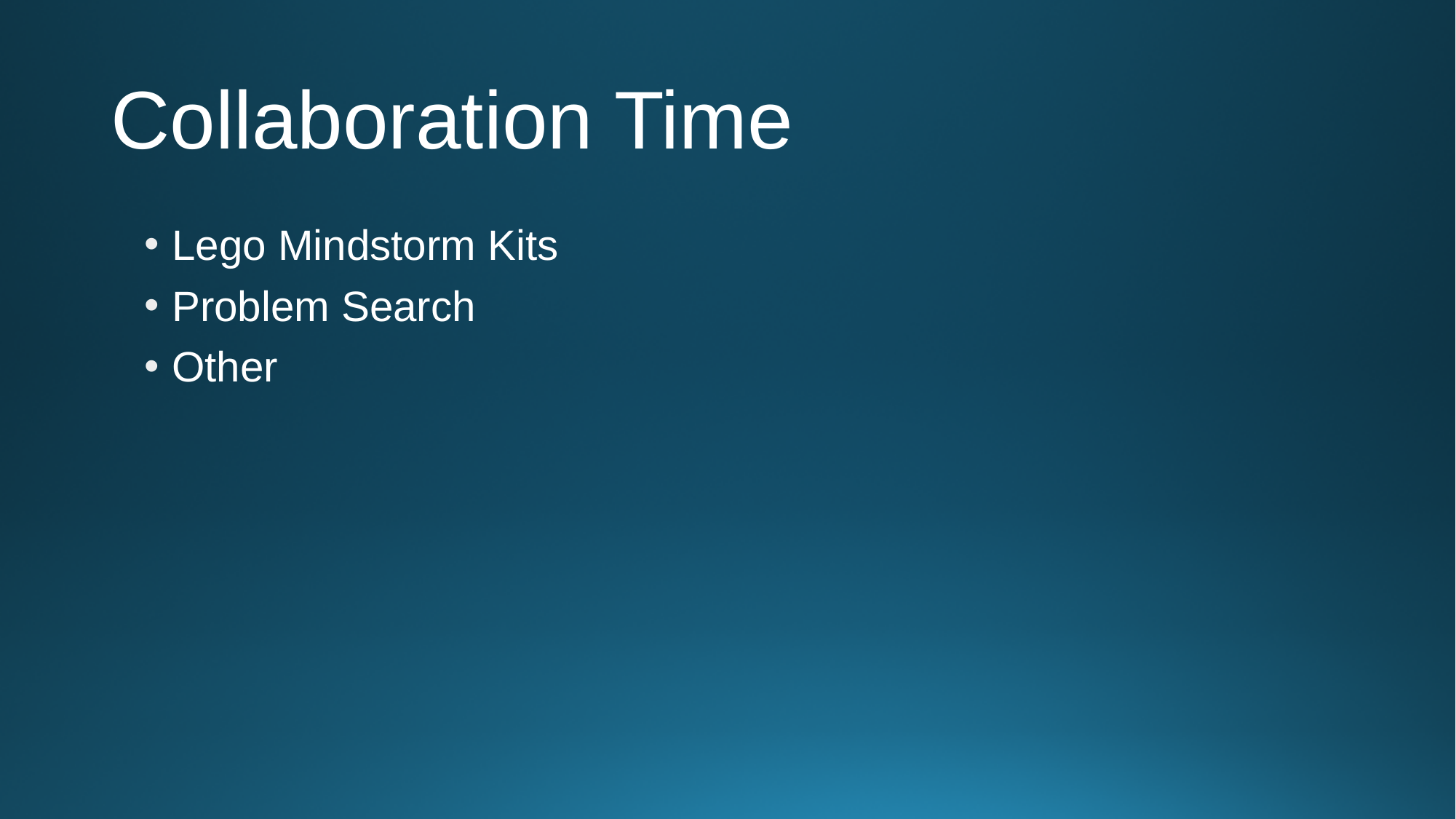

# Collaboration Time
Lego Mindstorm Kits
Problem Search
Other